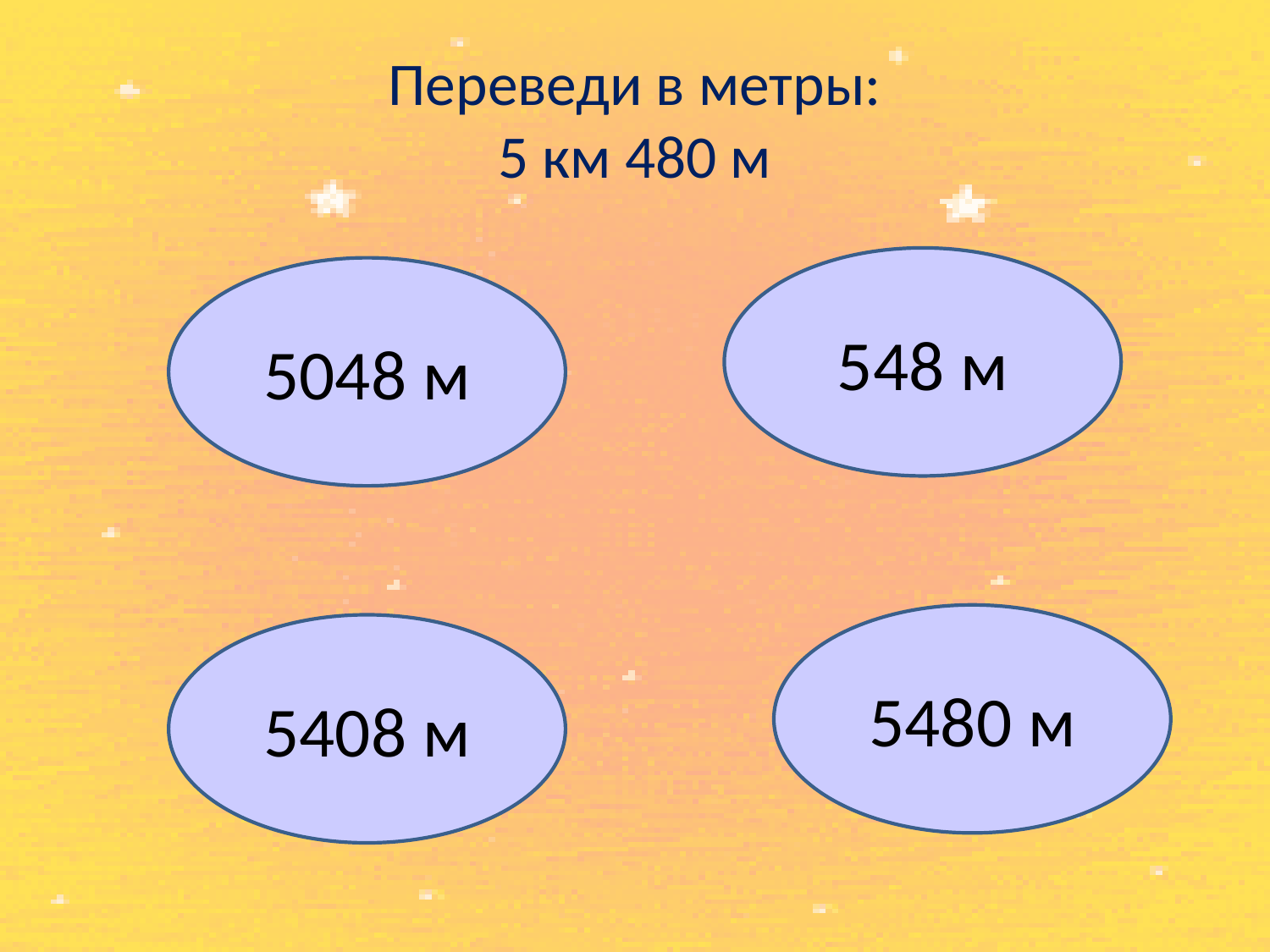

# Переведи в метры: 5 км 480 м
548 м
5048 м
5480 м
5408 м